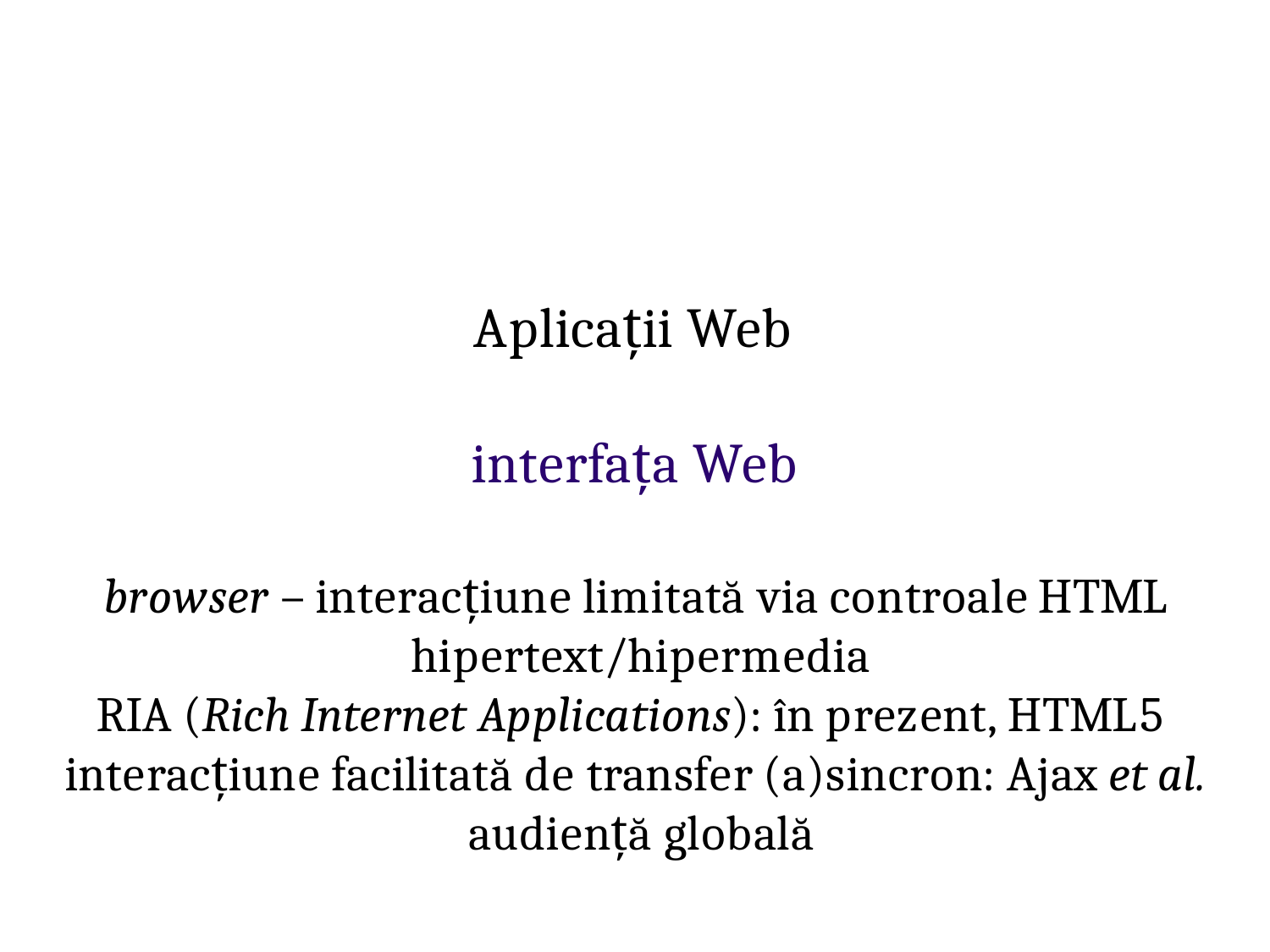

# Aplicații Web
interfața Web

browser – interacțiune limitată via controale HTML  hipertext/hipermedia
RIA (Rich Internet Applications): în prezent, HTML5  interacțiune facilitată de transfer (a)sincron: Ajax et al.  audiență globală